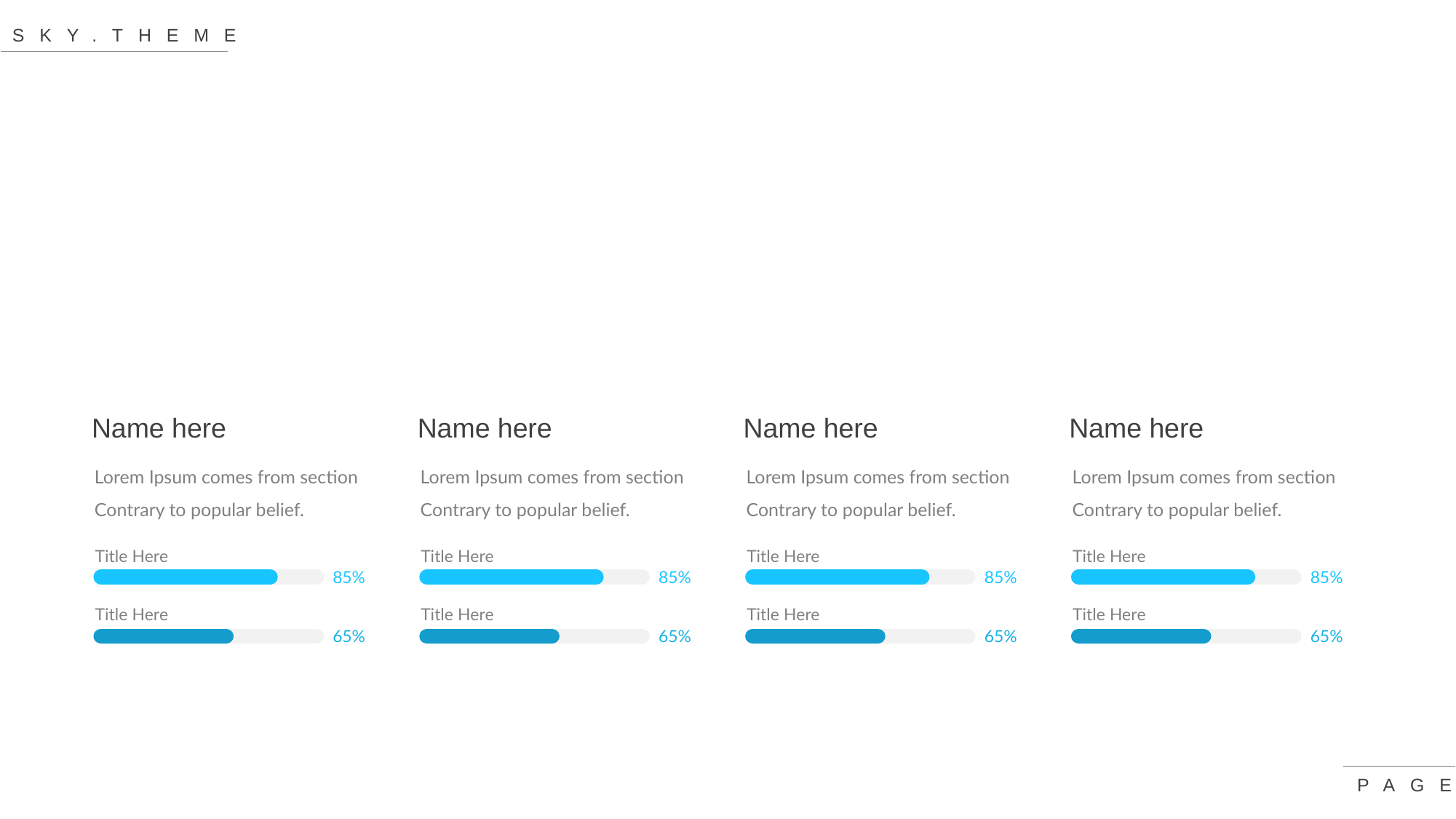

Name here
Name here
Name here
Name here
Lorem Ipsum comes from section Contrary to popular belief.
Lorem Ipsum comes from section Contrary to popular belief.
Lorem Ipsum comes from section Contrary to popular belief.
Lorem Ipsum comes from section Contrary to popular belief.
Title Here
Title Here
Title Here
Title Here
85%
85%
85%
85%
Title Here
Title Here
Title Here
Title Here
65%
65%
65%
65%